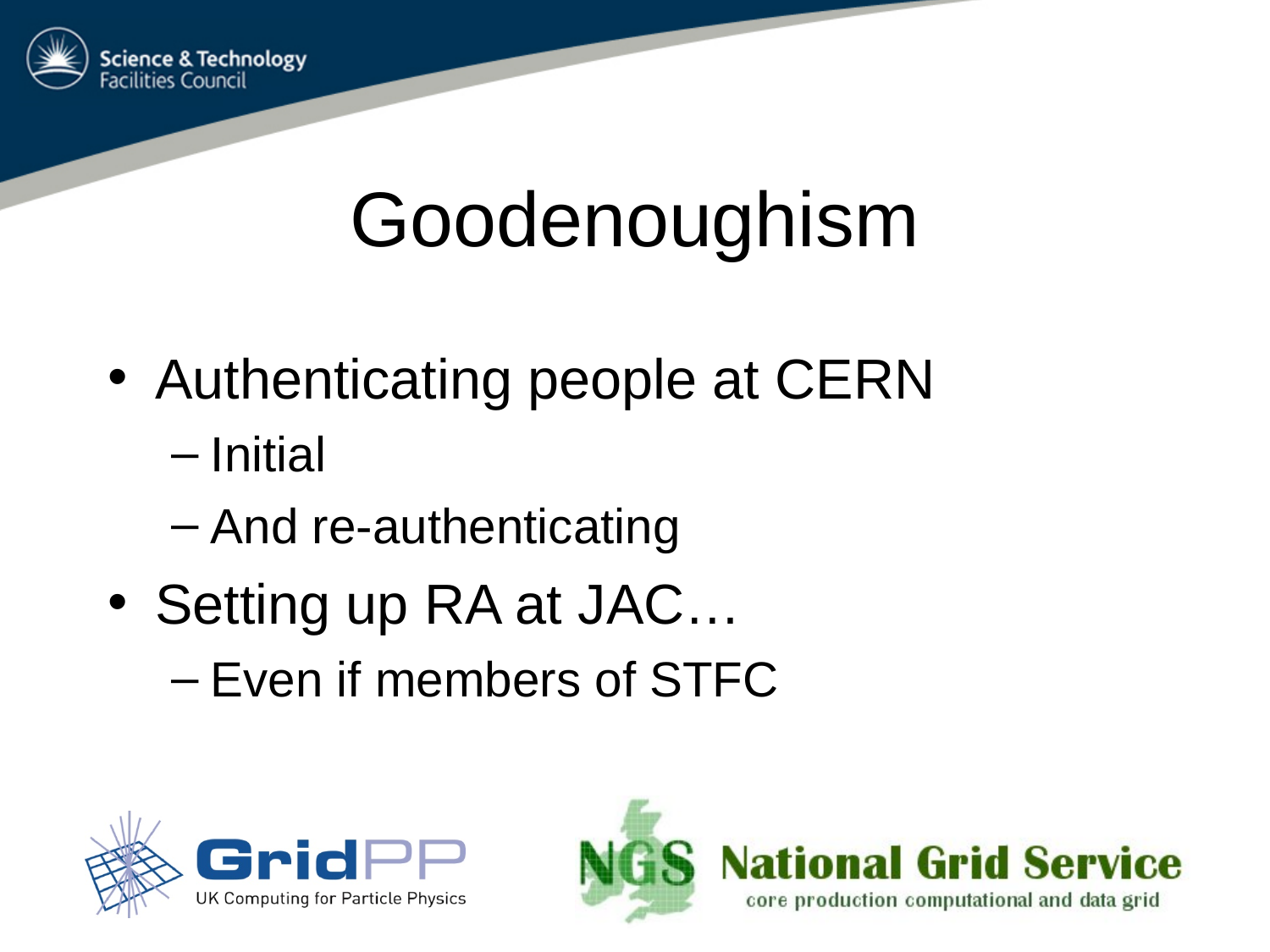

# Goodenoughism
Authenticating people at CERN
Initial
And re-authenticating
Setting up RA at JAC…
Even if members of STFC